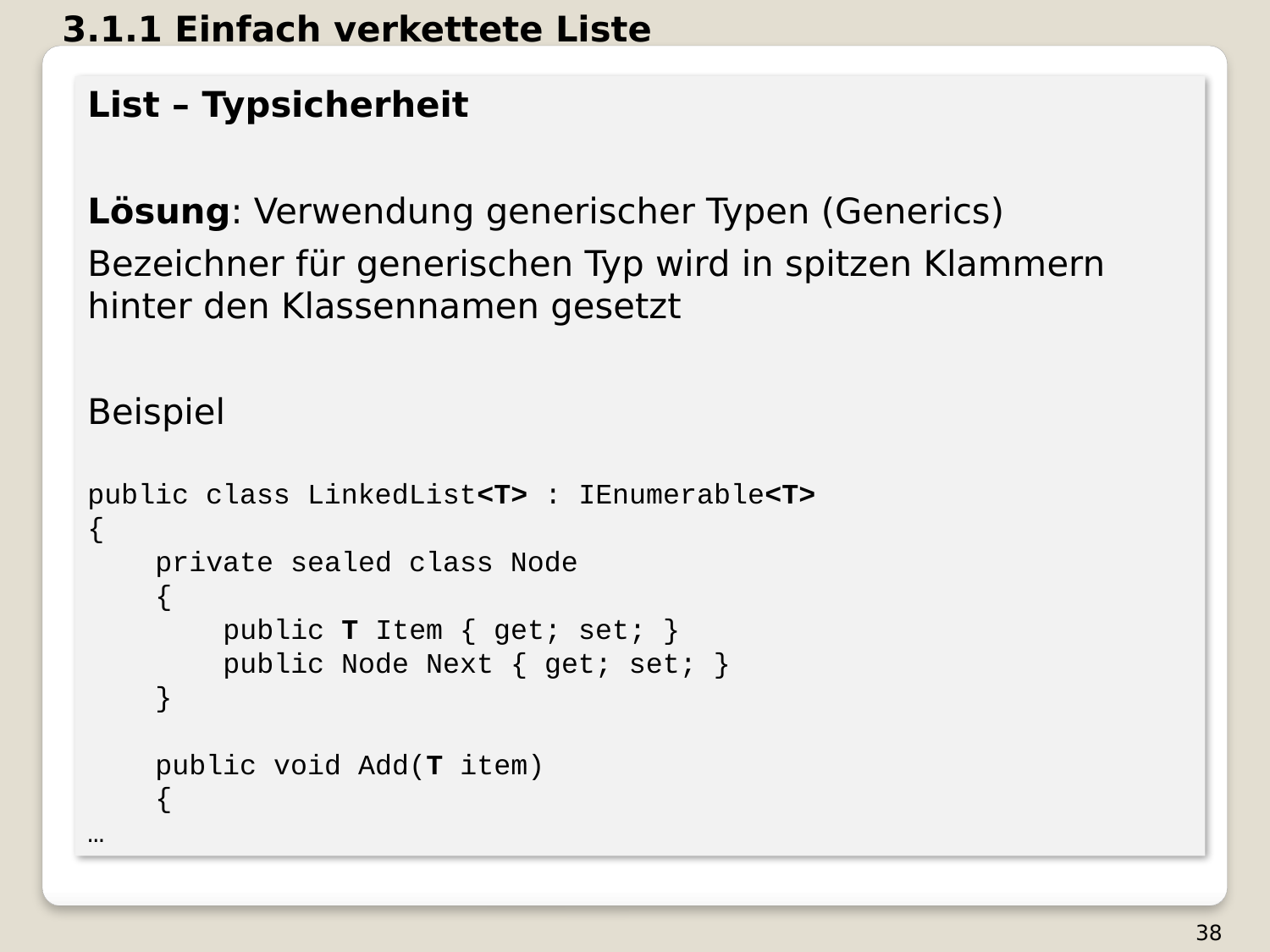

3.1.1 Einfach verkettete Liste
List – Typsicherheit

Lösung: Verwendung generischer Typen (Generics)
Bezeichner für generischen Typ wird in spitzen Klammern hinter den Klassennamen gesetzt

Beispiel

public class LinkedList<T> : IEnumerable<T>
{
    private sealed class Node
    {
        public T Item { get; set; }
        public Node Next { get; set; }
    }

    public void Add(T item)
    {
…